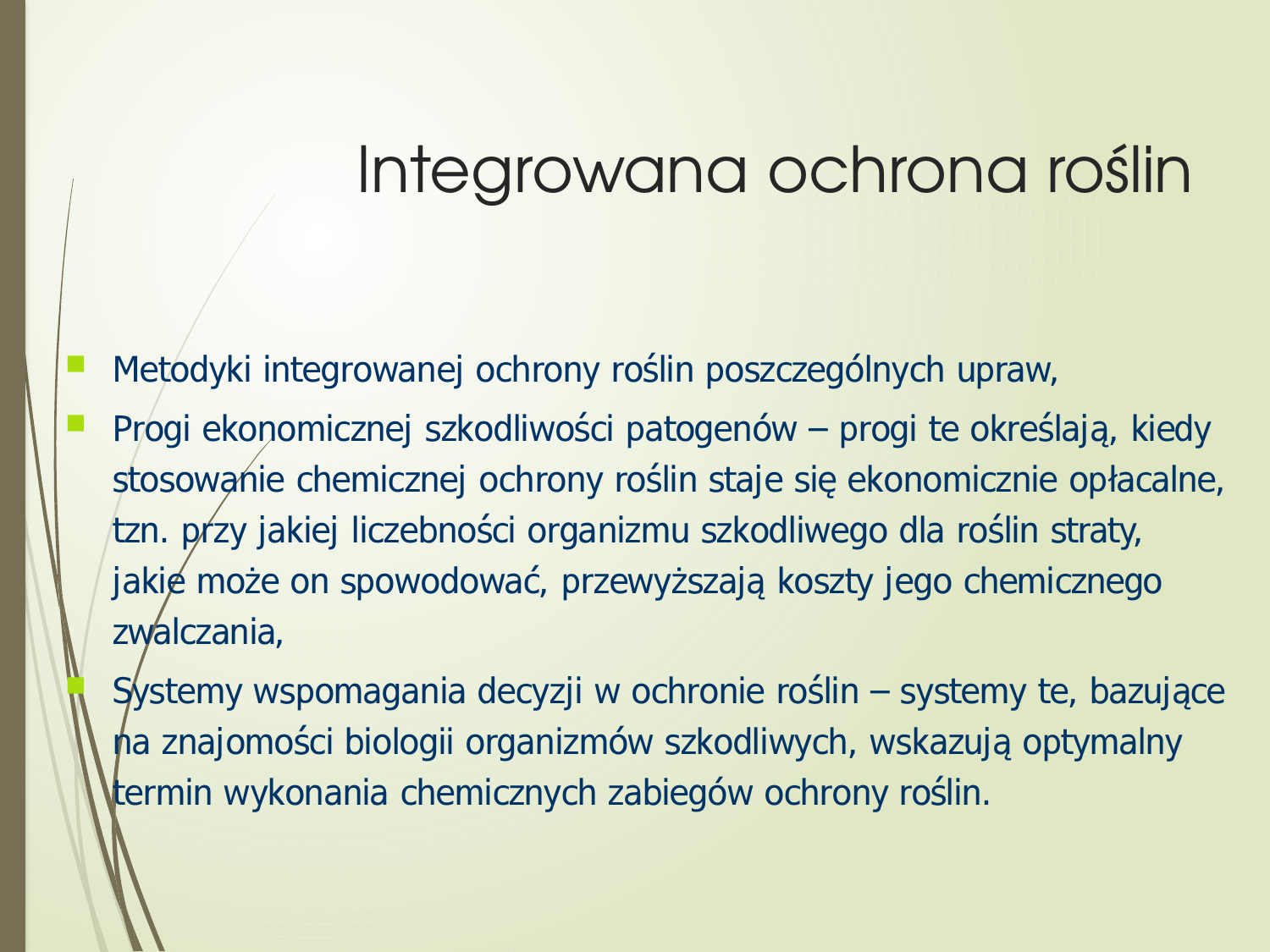

Integrowana ochrona roślin
Metodyki integrowanej ochrony roślin poszczególnych upraw,
Progi ekonomicznej szkodliwości patogenów – progi te określają, kiedy stosowanie chemicznej ochrony roślin staje się ekonomicznie opłacalne, tzn. przy jakiej liczebności organizmu szkodliwego dla roślin straty, jakie może on spowodować, przewyższają koszty jego chemicznego zwalczania,
Systemy wspomagania decyzji w ochronie roślin – systemy te, bazujące na znajomości biologii organizmów szkodliwych, wskazują optymalny
termin wykonania chemicznych zabiegów ochrony roślin.